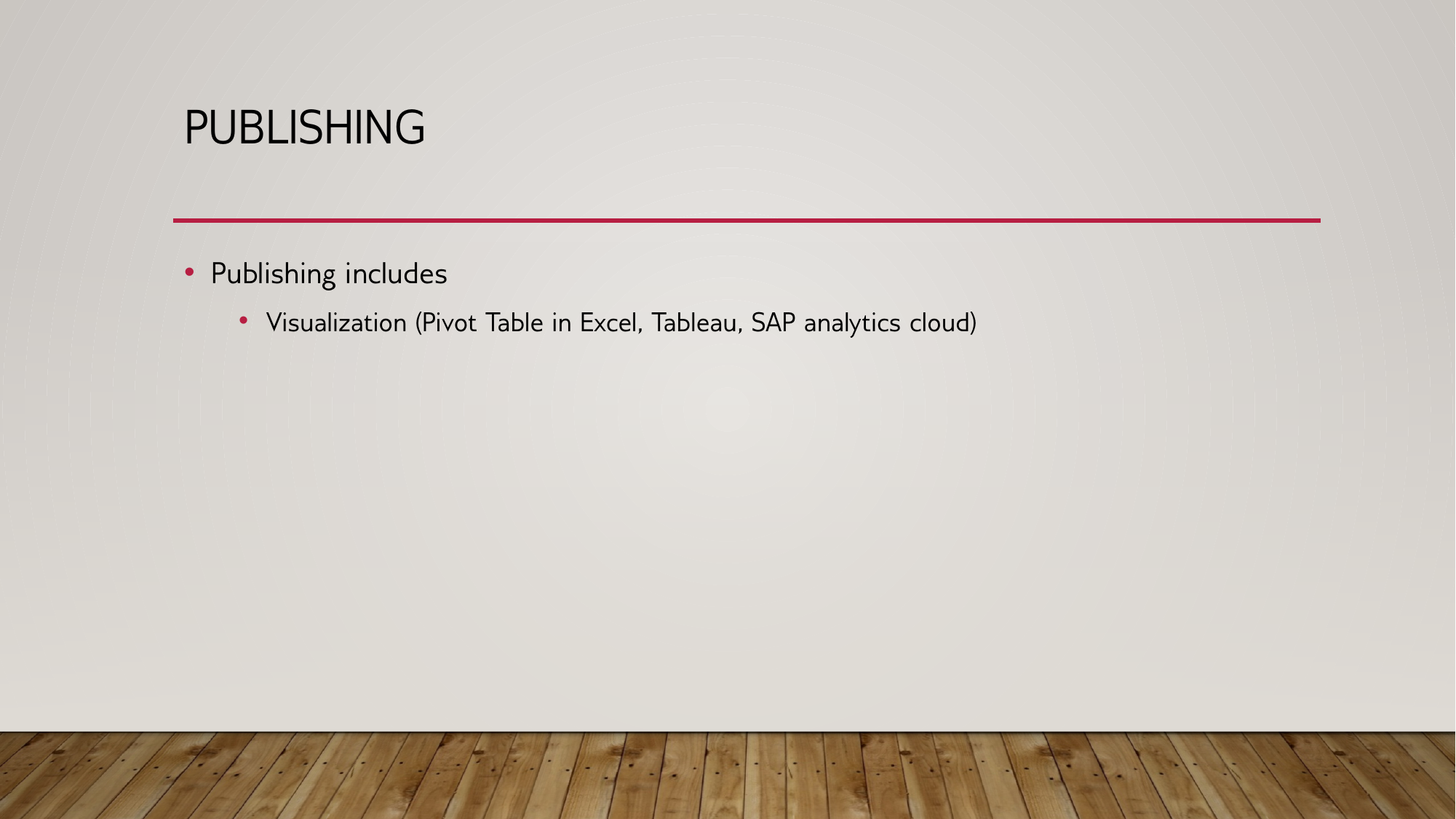

# Publishing
Publishing includes
Visualization (Pivot Table in Excel, Tableau, SAP analytics cloud)